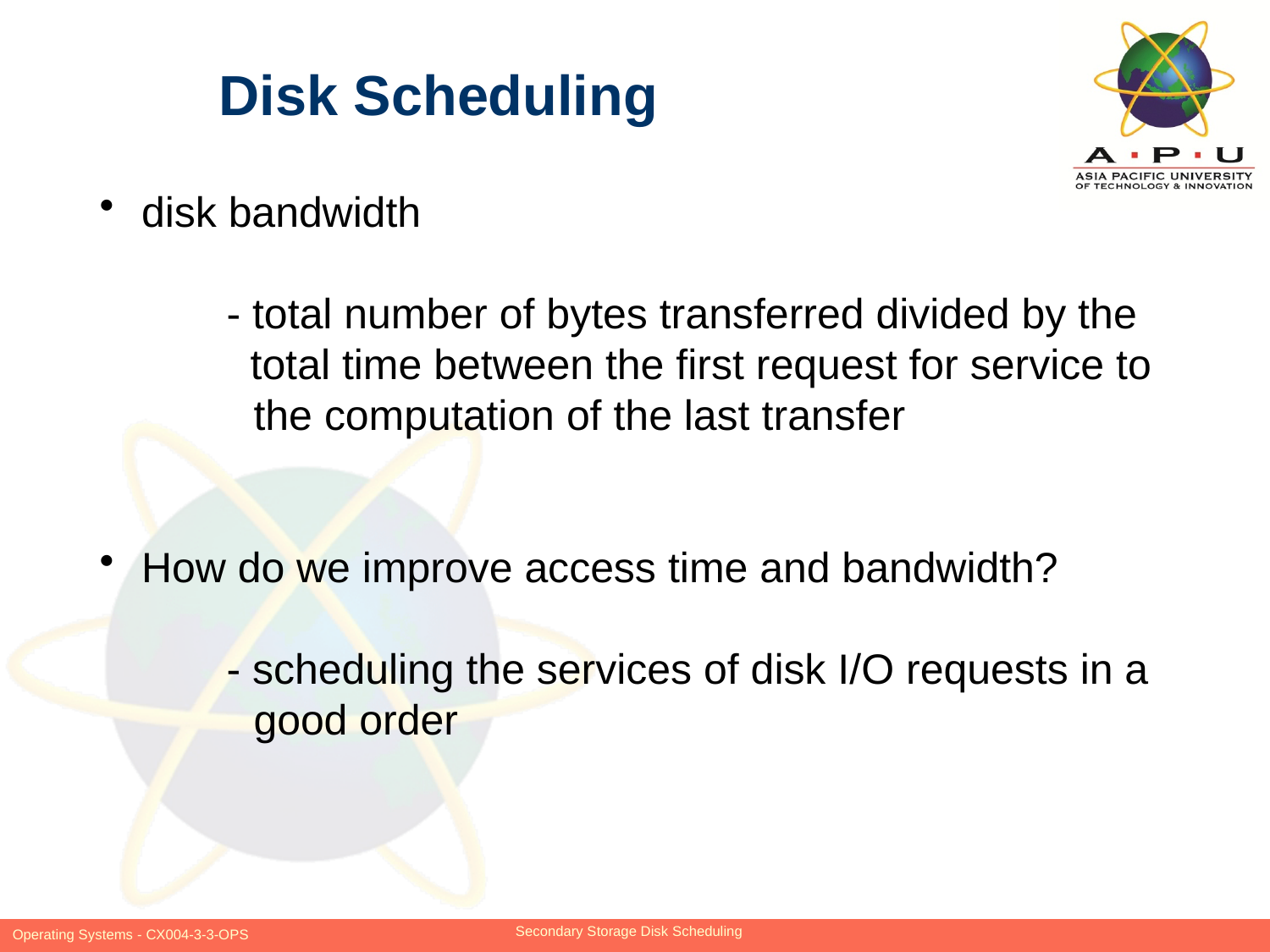

Disk Scheduling
 disk bandwidth

	- total number of bytes transferred divided by the
	  total time between the first request for service to
             the computation of the last transfer

 How do we improve access time and bandwidth?

	- scheduling the services of disk I/O requests in a
             good order

Slide 8 of 21